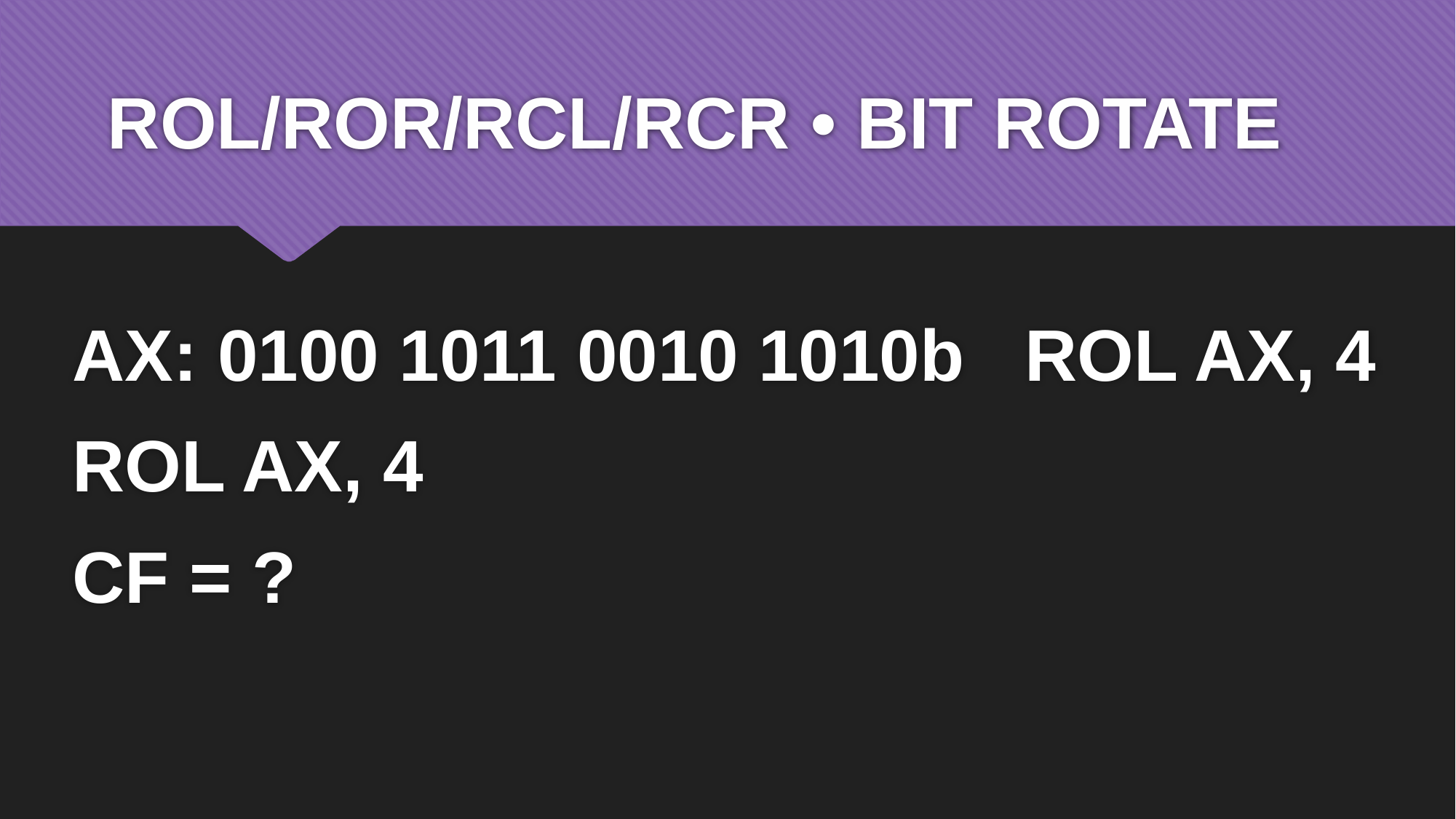

# ROL/ROR/RCL/RCR • BIT ROTATE
AX: 0100 1011 0010 1010b   ROL AX, 4
ROL AX, 4
CF = ?